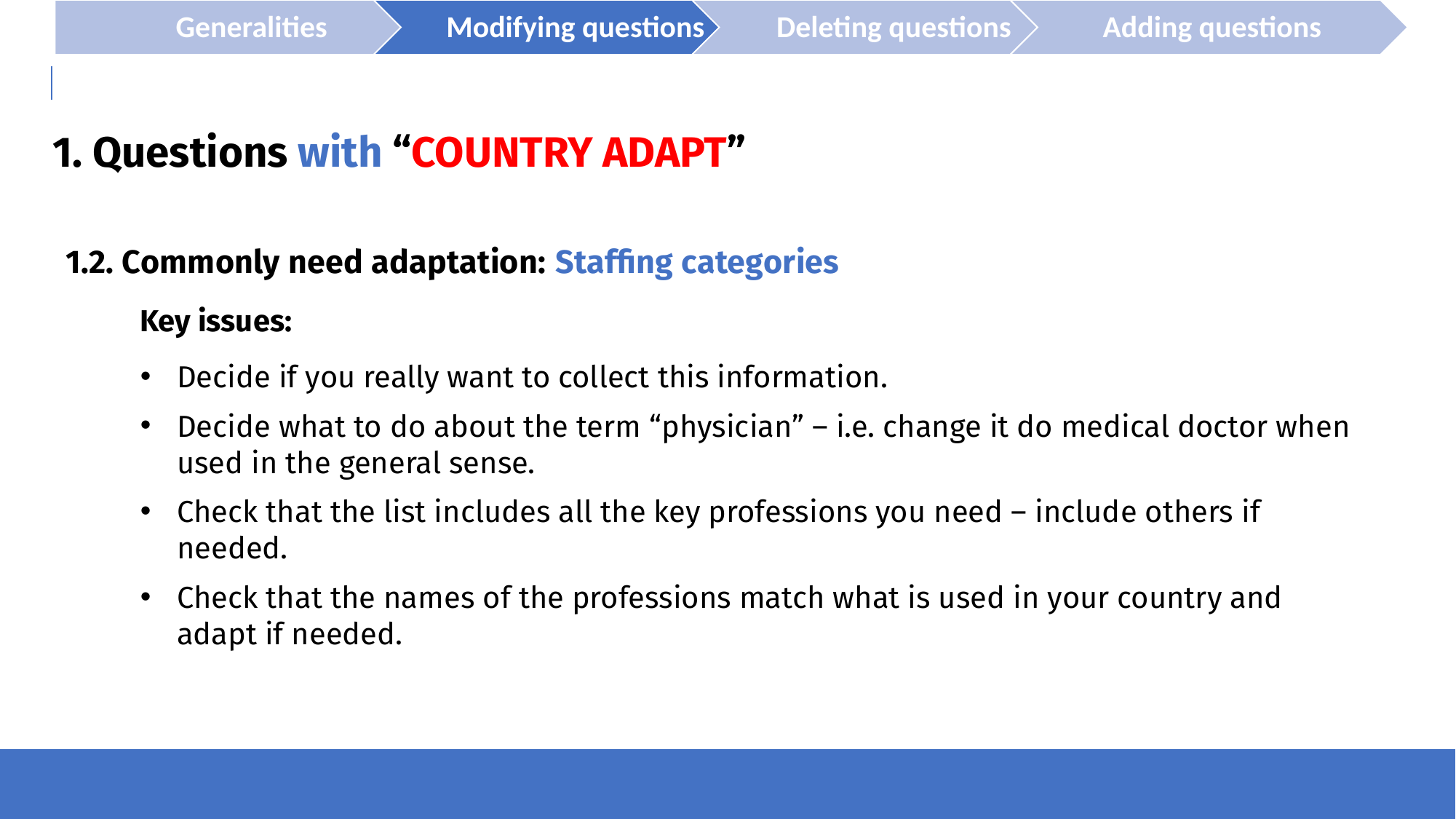

Generalities
Modifying questions
Deleting questions
Adding questions
1. Questions with “COUNTRY ADAPT”
1.2. Commonly need adaptation: Staffing categories
Key issues:
Decide if you really want to collect this information.
Decide what to do about the term “physician” – i.e. change it do medical doctor when used in the general sense.
Check that the list includes all the key professions you need – include others if needed.
Check that the names of the professions match what is used in your country and adapt if needed.